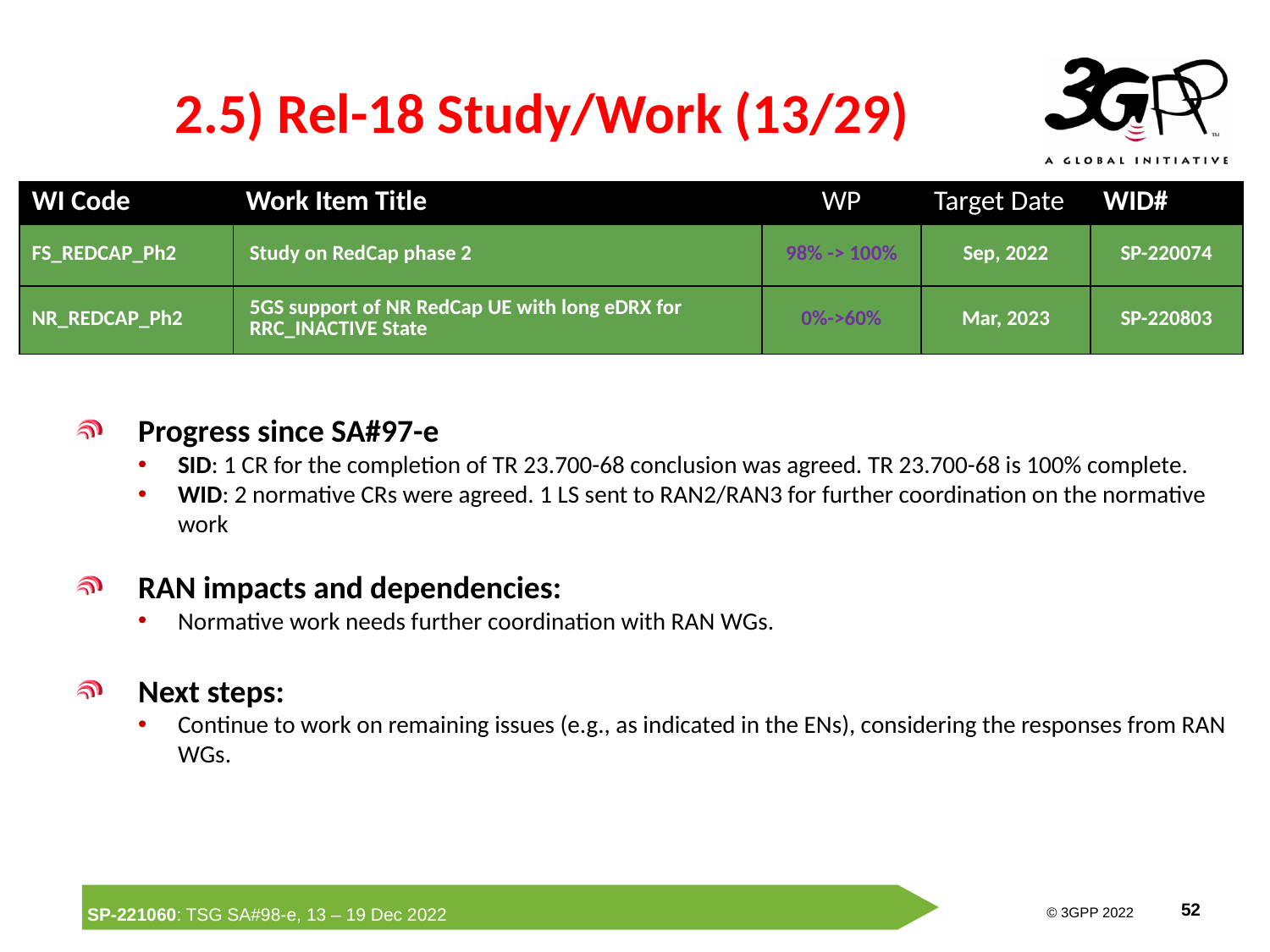

# 2.5) Rel-18 Study/Work (13/29)
| WI Code | Work Item Title | WP | Target Date | WID# |
| --- | --- | --- | --- | --- |
| FS\_REDCAP\_Ph2 | Study on RedCap phase 2 | 98% -> 100% | Sep, 2022 | SP-220074 |
| NR\_REDCAP\_Ph2 | 5GS support of NR RedCap UE with long eDRX for RRC\_INACTIVE State | 0%->60% | Mar, 2023 | SP-220803 |
Progress since SA#97-e
SID: 1 CR for the completion of TR 23.700-68 conclusion was agreed. TR 23.700-68 is 100% complete.
WID: 2 normative CRs were agreed. 1 LS sent to RAN2/RAN3 for further coordination on the normative work

RAN impacts and dependencies:
Normative work needs further coordination with RAN WGs.

Next steps:
Continue to work on remaining issues (e.g., as indicated in the ENs), considering the responses from RAN WGs.